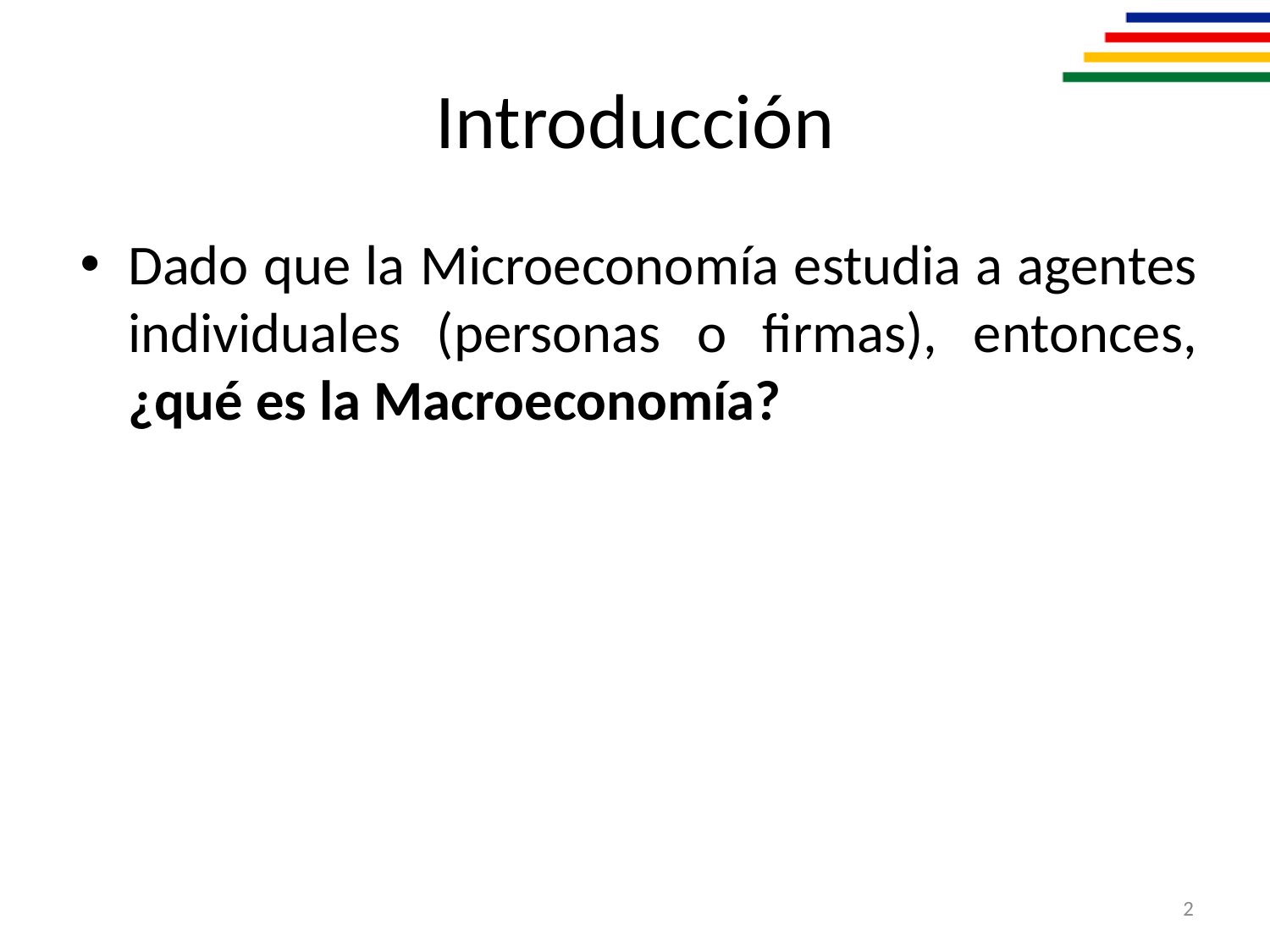

# Introducción
Dado que la Microeconomía estudia a agentes individuales (personas o firmas), entonces, ¿qué es la Macroeconomía?
2